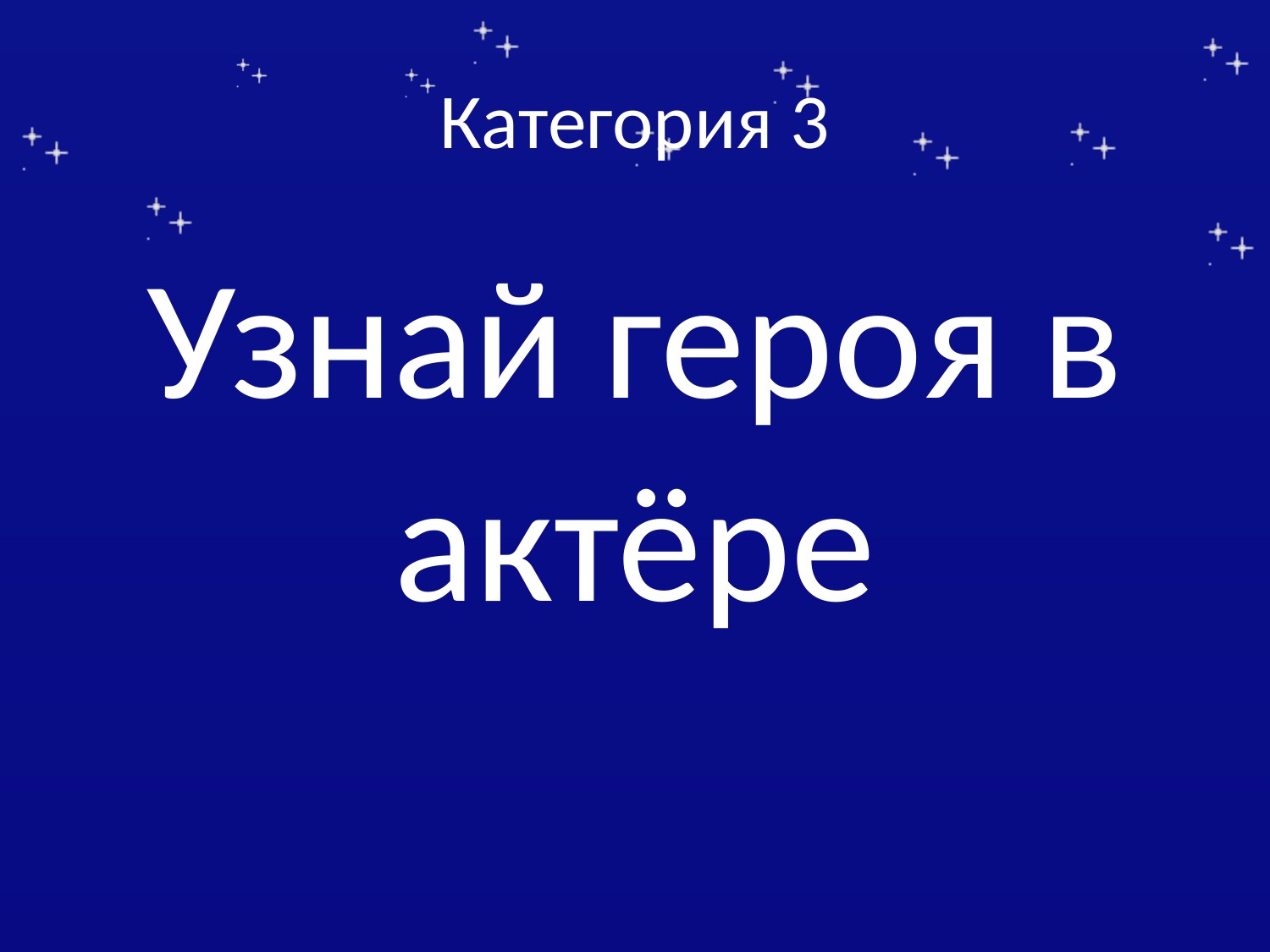

# Категория 3
Узнай героя в актёре